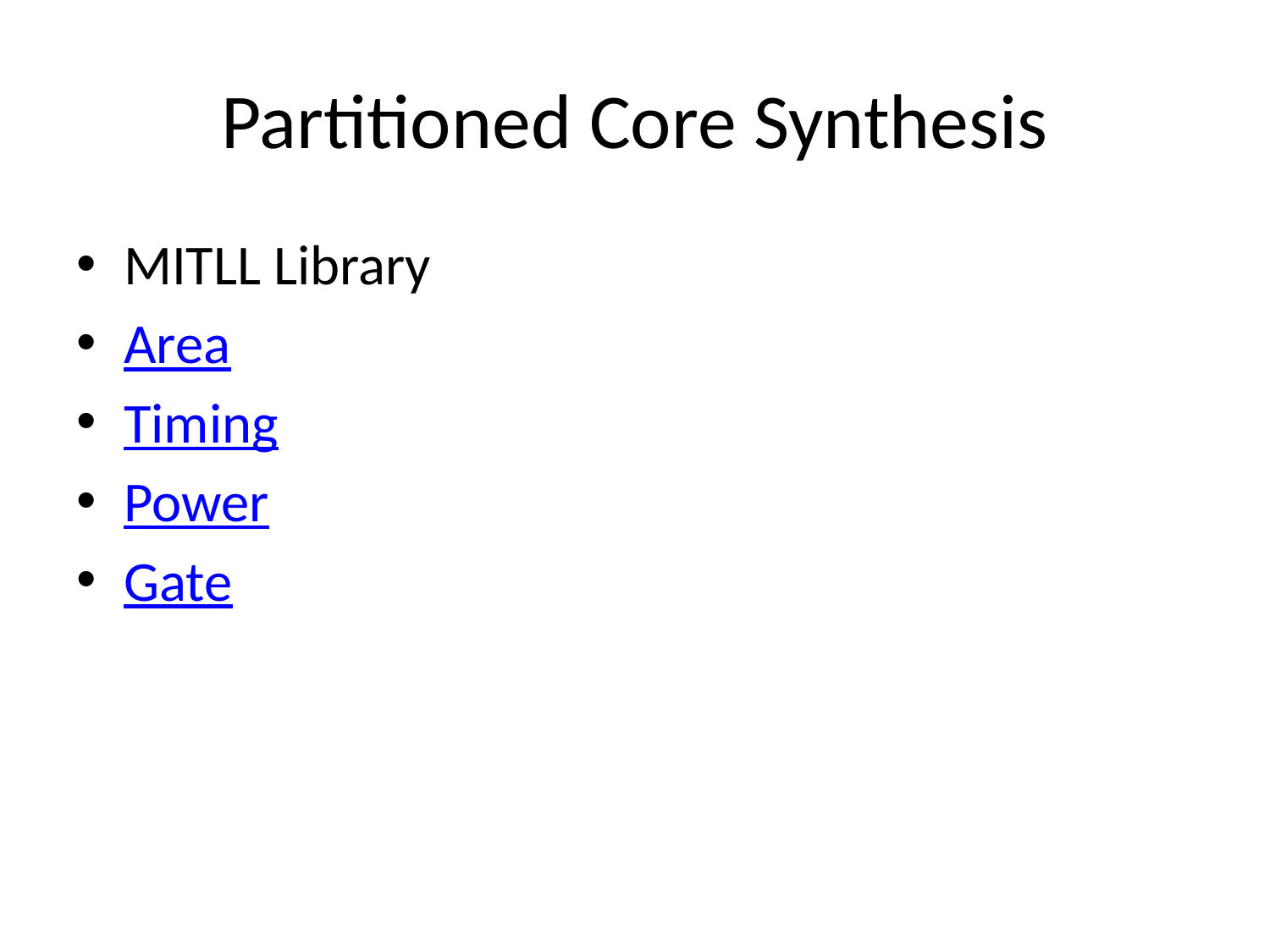

# Partitioned Core Synthesis
MITLL Library
Area
Timing
Power
Gate